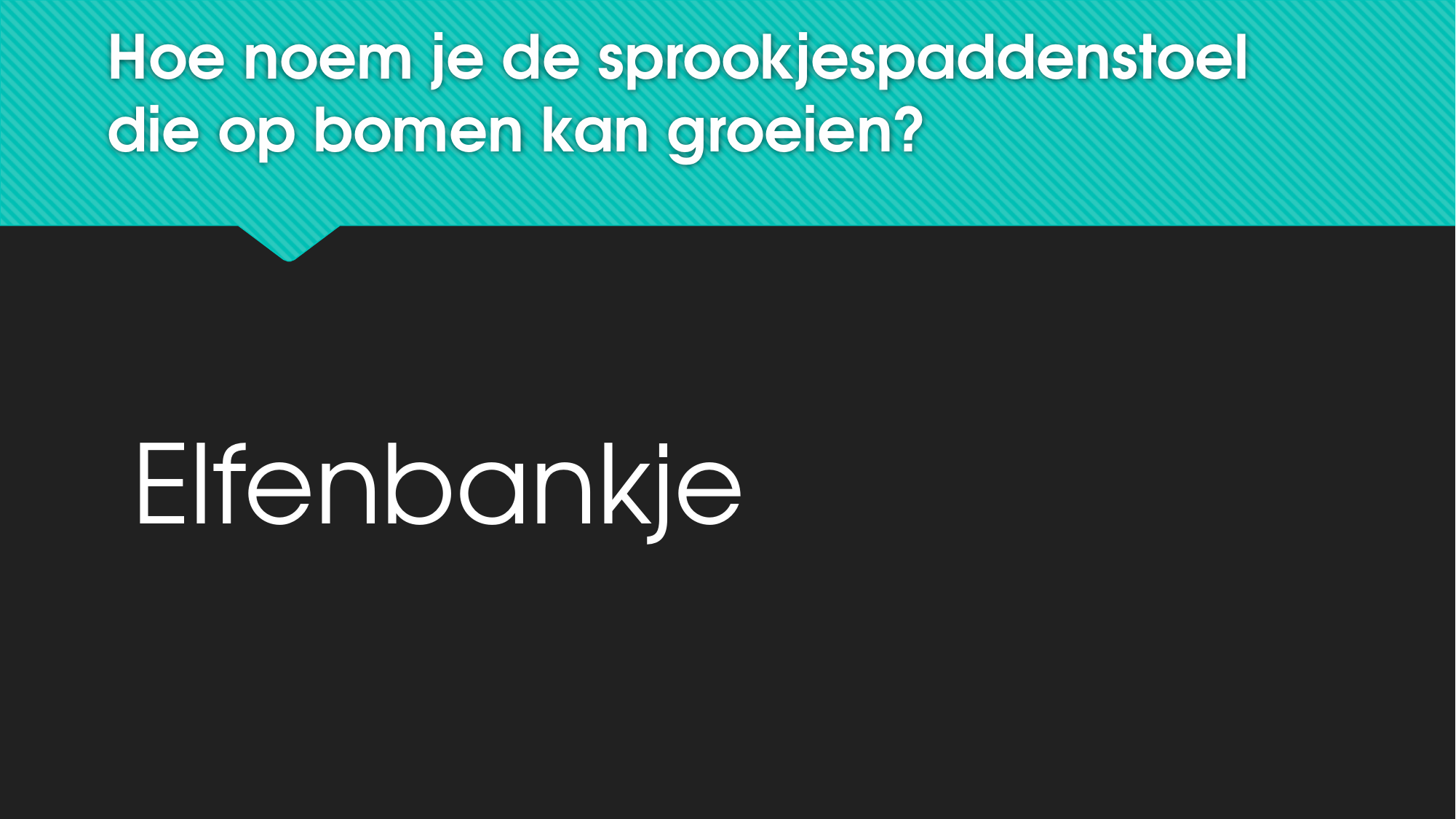

# Hoe noem je de sprookjespaddenstoel die op bomen kan groeien?

Elfenbankje